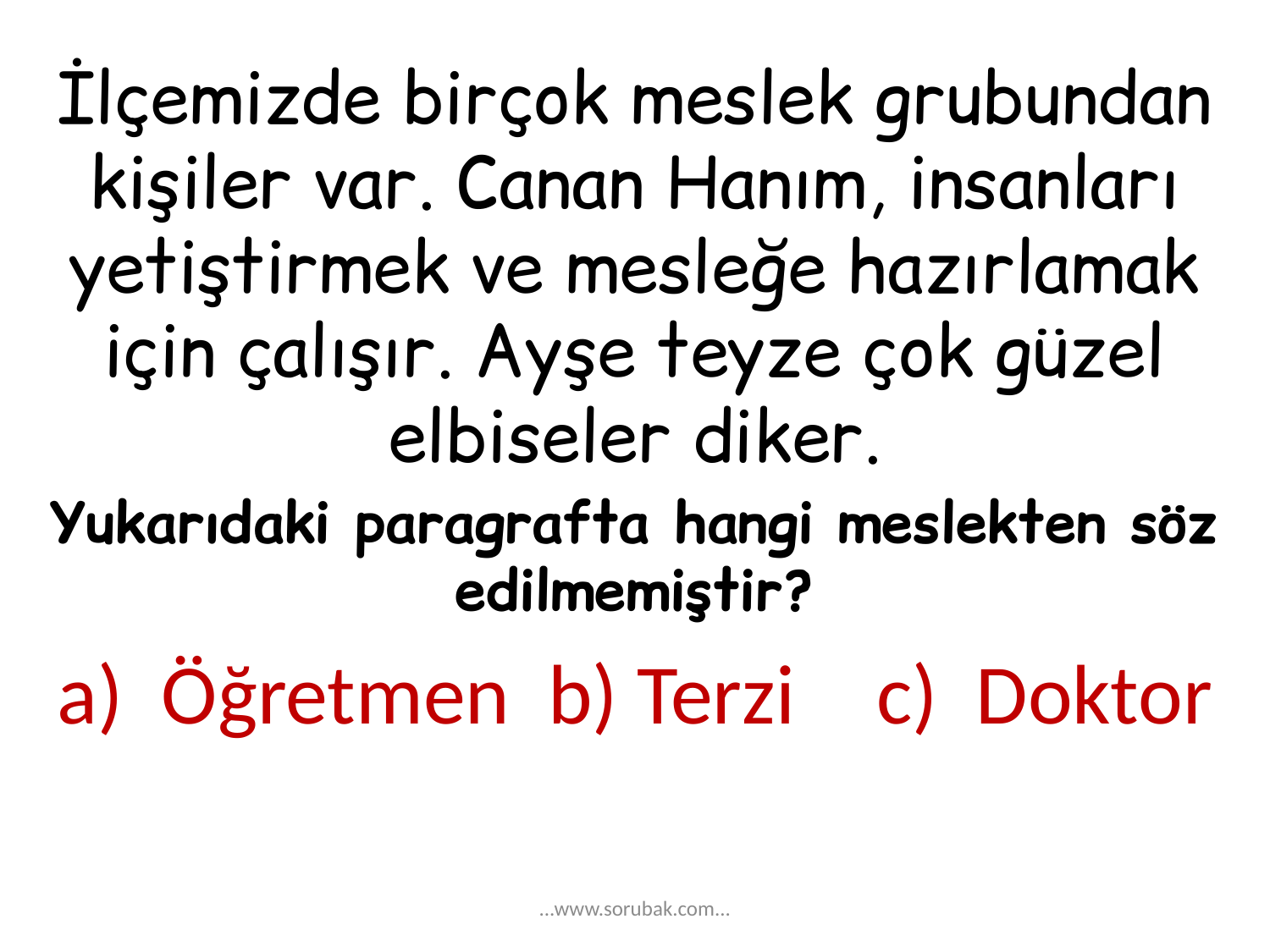

İlçemizde birçok meslek grubundan kişiler var. Canan Hanım, insanları yetiştirmek ve mesleğe hazırlamak için çalışır. Ayşe teyze çok güzel elbiseler diker.
Yukarıdaki paragrafta hangi meslekten söz edilmemiştir?
a)  Öğretmen  b) Terzi	   c)  Doktor

...www.sorubak.com...